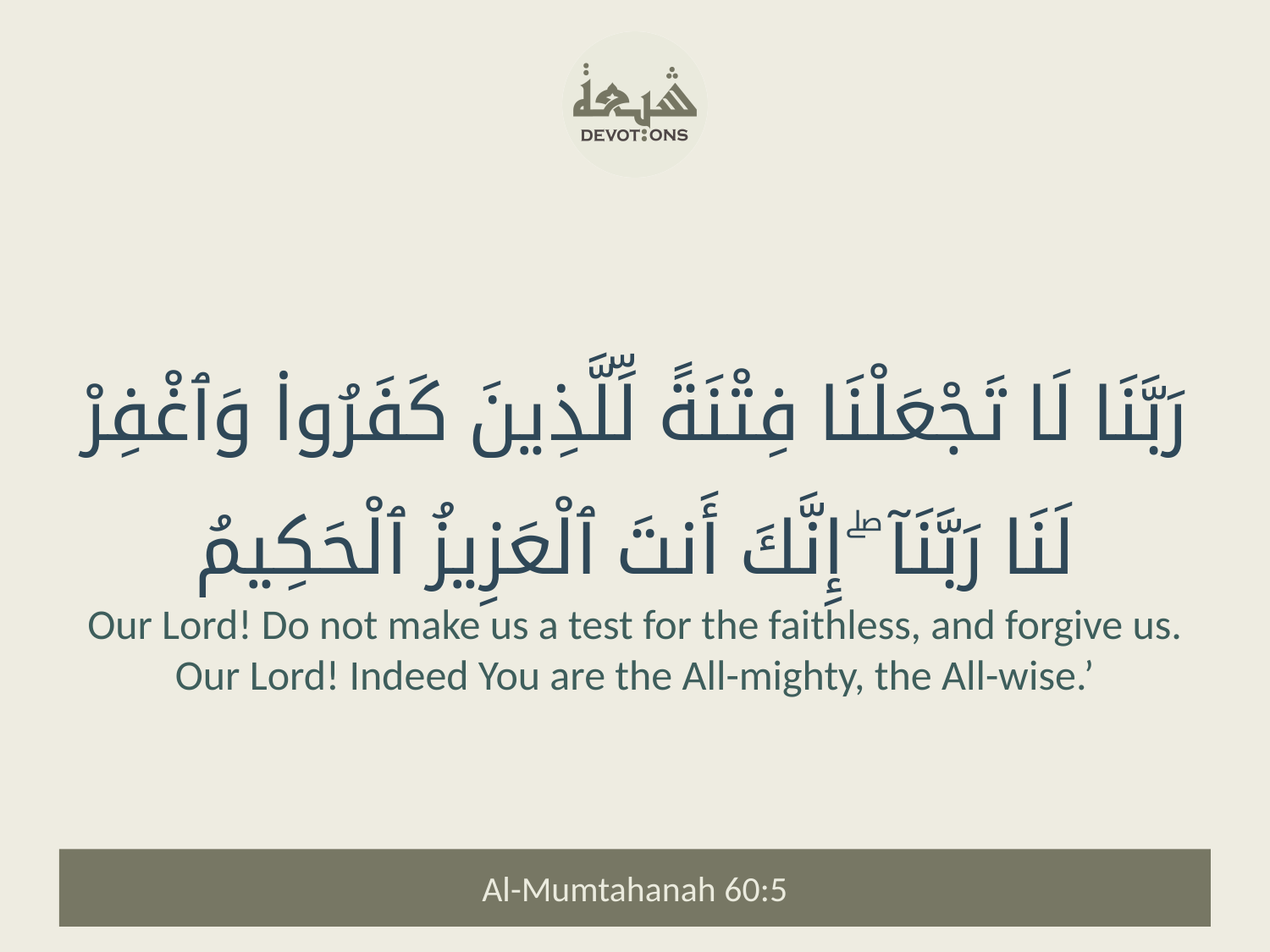

رَبَّنَا لَا تَجْعَلْنَا فِتْنَةً لِّلَّذِينَ كَفَرُوا۟ وَٱغْفِرْ لَنَا رَبَّنَآ ۖ إِنَّكَ أَنتَ ٱلْعَزِيزُ ٱلْحَكِيمُ
Our Lord! Do not make us a test for the faithless, and forgive us. Our Lord! Indeed You are the All-mighty, the All-wise.’
Al-Mumtahanah 60:5